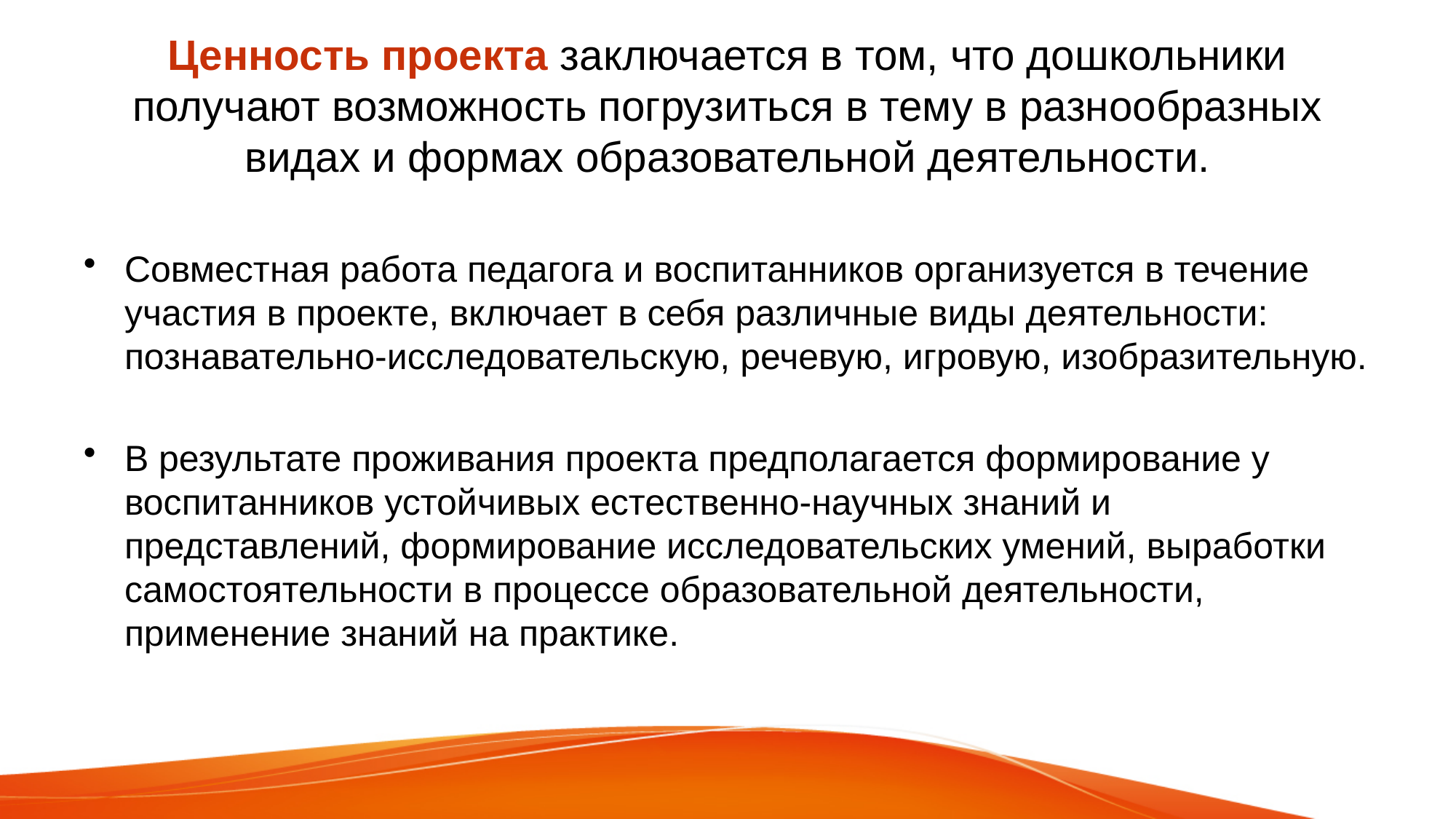

# Ценность проекта заключается в том, что дошкольники получают возможность погрузиться в тему в разнообразных видах и формах образовательной деятельности.

Совместная работа педагога и воспитанников организуется в течение участия в проекте, включает в себя различные виды деятельности: познавательно-исследовательскую, речевую, игровую, изобразительную.

В результате проживания проекта предполагается формирование у воспитанников устойчивых естественно-научных знаний и представлений, формирование исследовательских умений, выработки самостоятельности в процессе образовательной деятельности, применение знаний на практике.